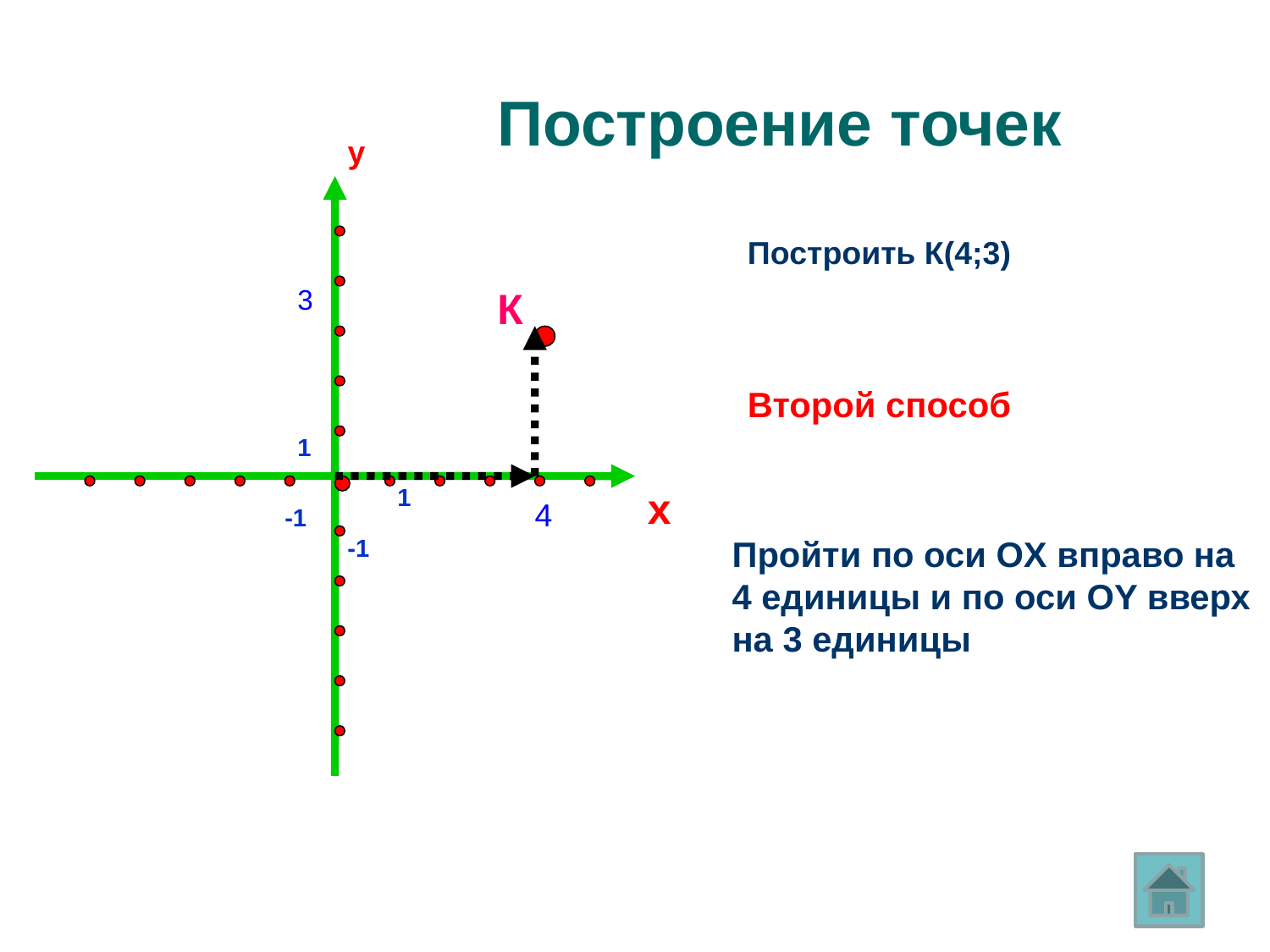

Построение точек
y

Построить К(4;3)
К
3

Второй способ
1

1

x
4
-1

-1
Пройти по оси OX вправо на 4 единицы и по оси OY вверх на 3 единицы